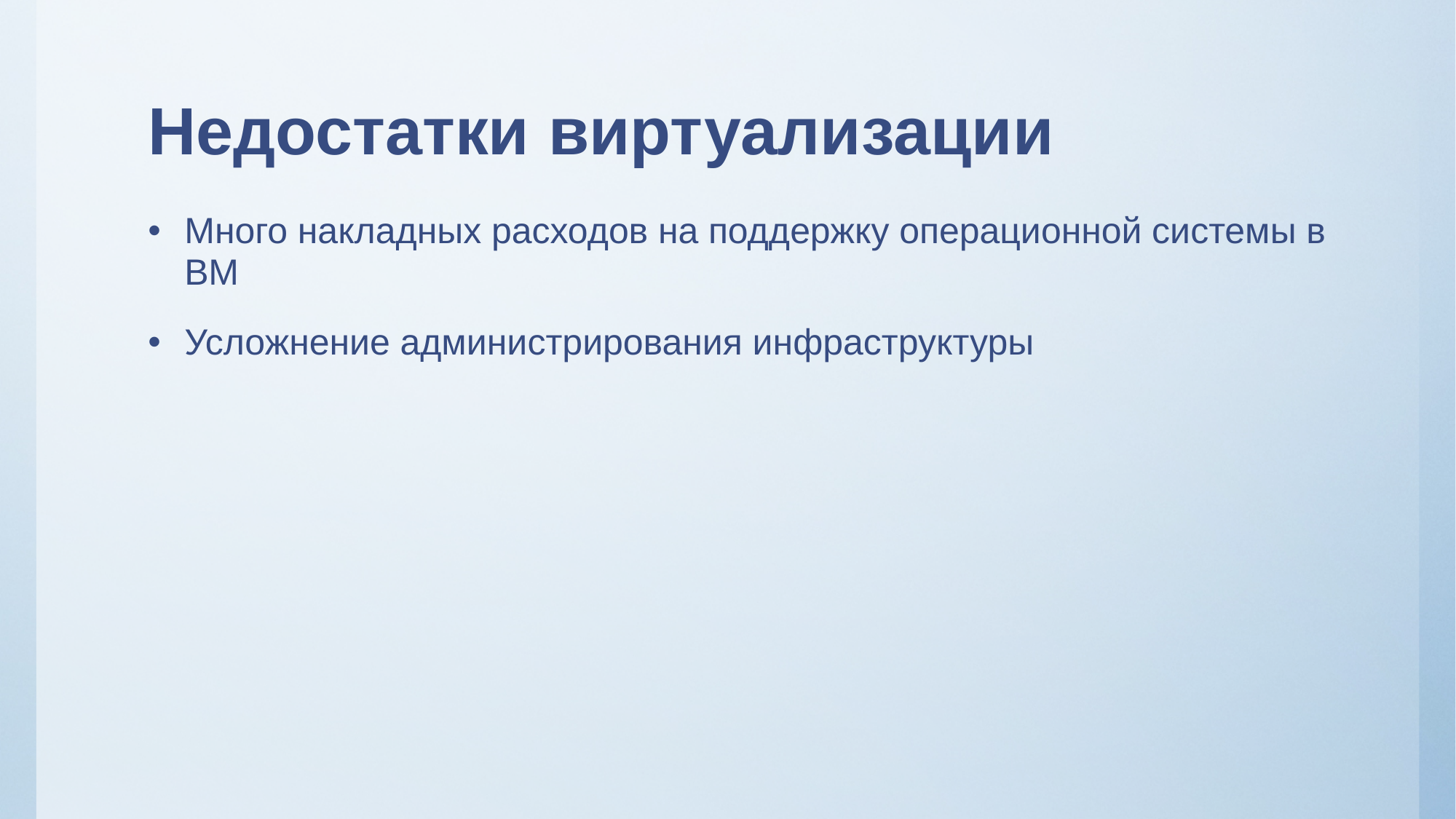

# Недостатки виртуализации
Много накладных расходов на поддержку операционной системы в ВМ
Усложнение администрирования инфраструктуры